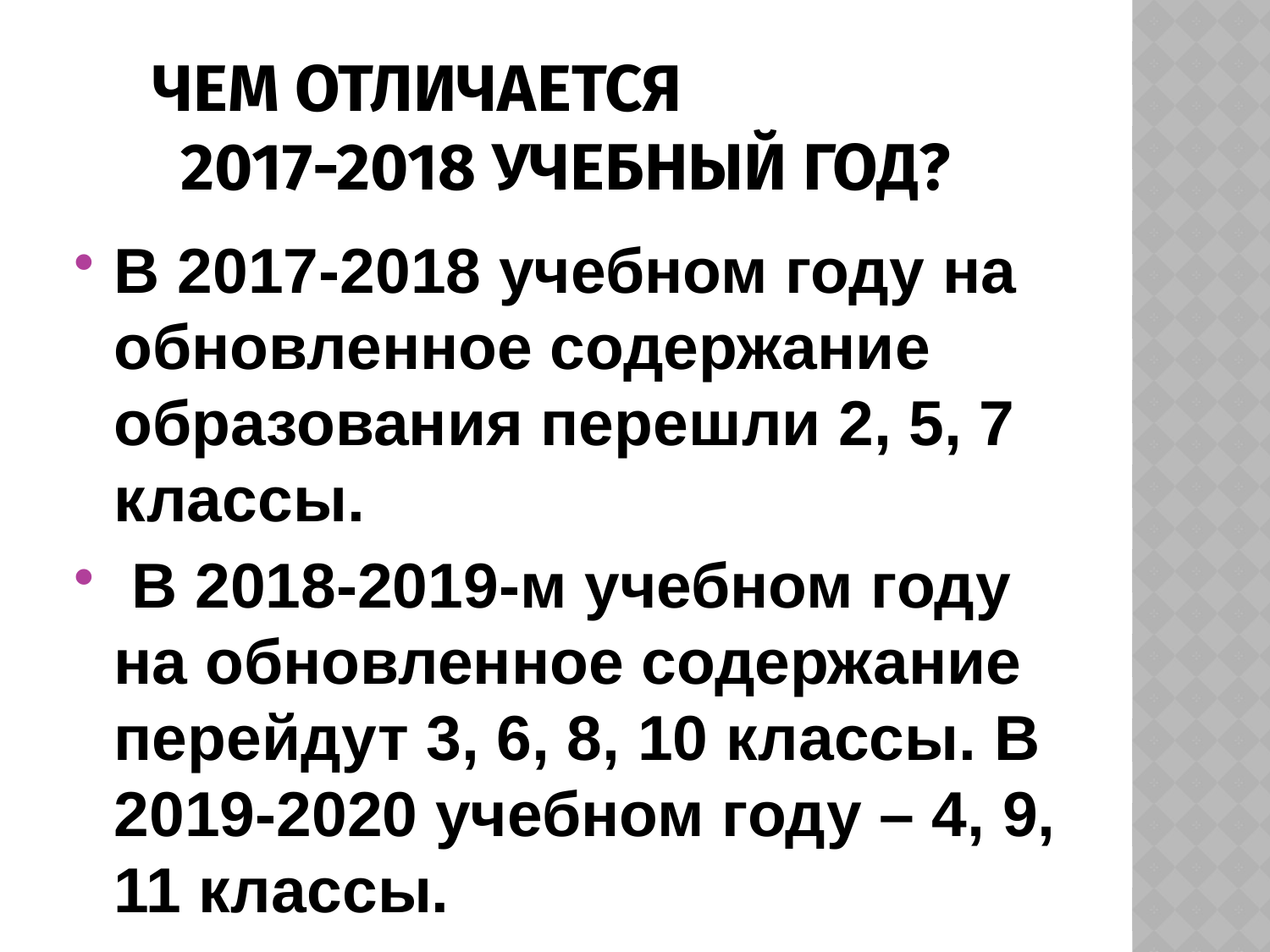

# ЧЕМ ОТЛИЧАеТСЯ                    2017-2018 УЧЕБНЫЙ ГОД?
В 2017-2018 учебном году на обновленное содержание образования перешли 2, 5, 7 классы.
 В 2018-2019-м учебном году на обновленное содержание перейдут 3, 6, 8, 10 классы. В 2019-2020 учебном году – 4, 9, 11 классы.